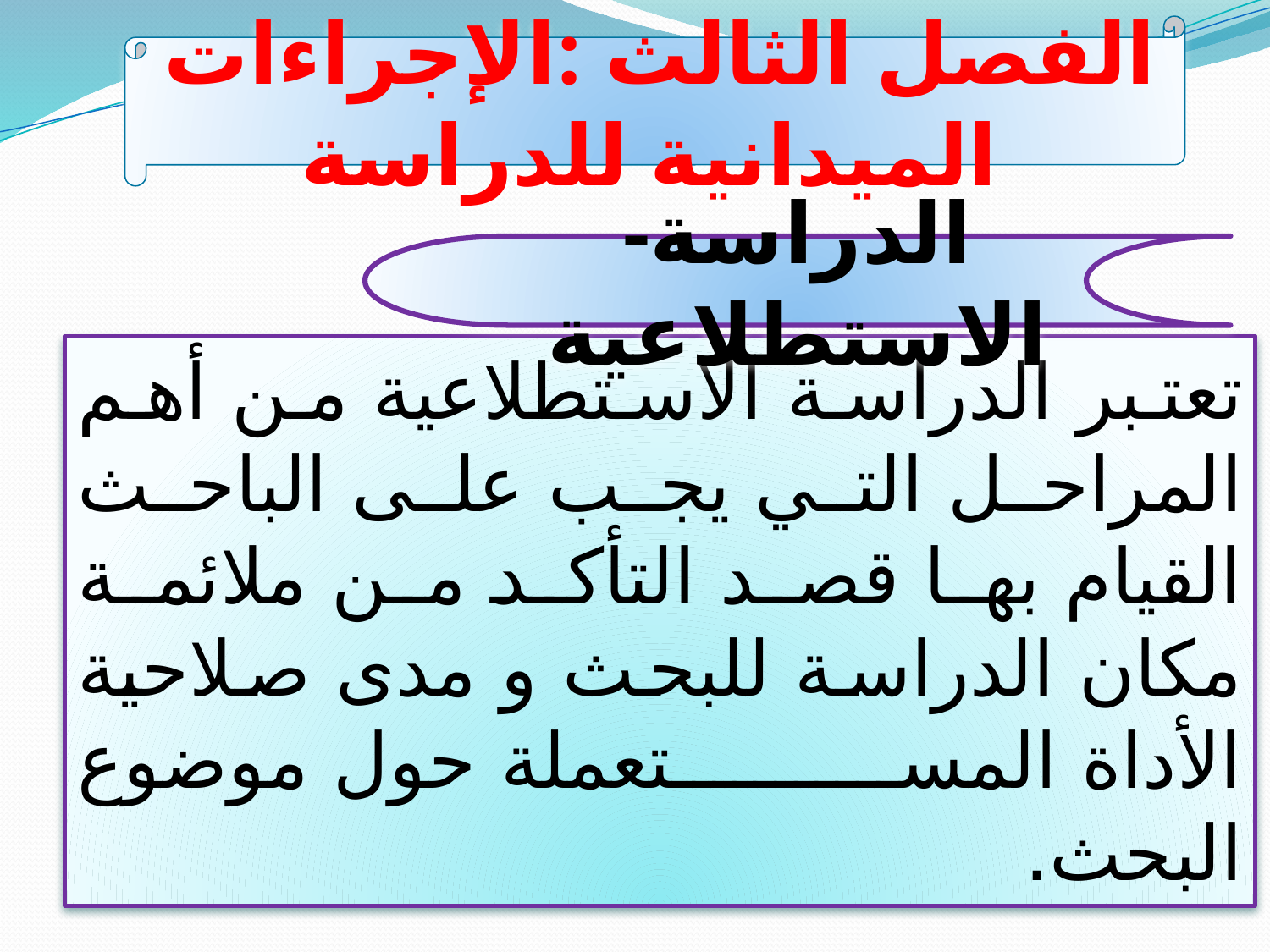

الفصل الثالث :الإجراءات الميدانية للدراسة
-الدراسة الاستطلاعية
تعتبر الدراسة الاستطلاعية من أهم المراحل التي يجب على الباحث القيام بها قصد التأكد من ملائمة مكان الدراسة للبحث و مدى صلاحية الأداة المستعملة حول موضوع البحث.